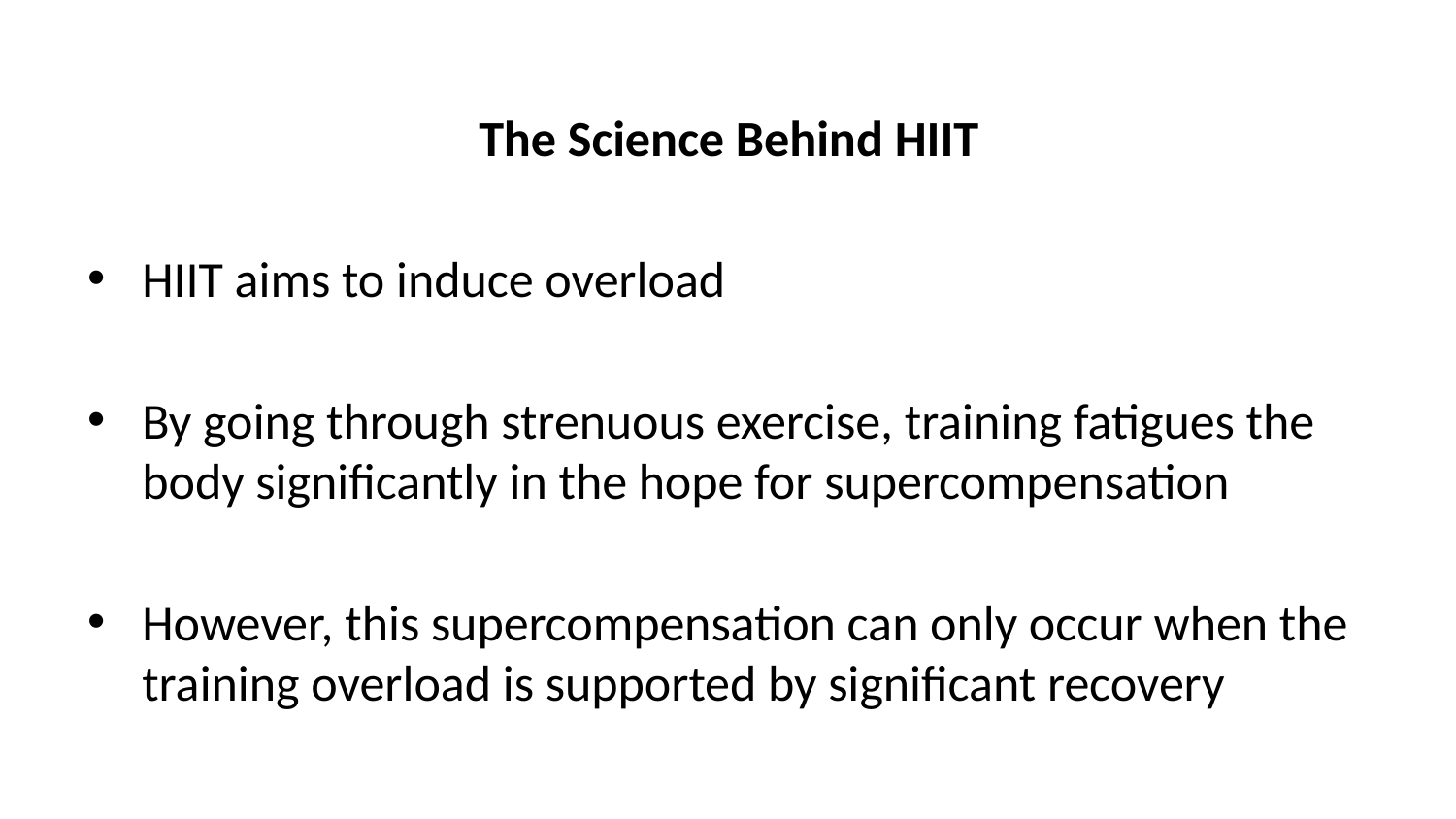

# The Science Behind HIIT
HIIT aims to induce overload

By going through strenuous exercise, training fatigues the body significantly in the hope for supercompensation

However, this supercompensation can only occur when the training overload is supported by significant recovery